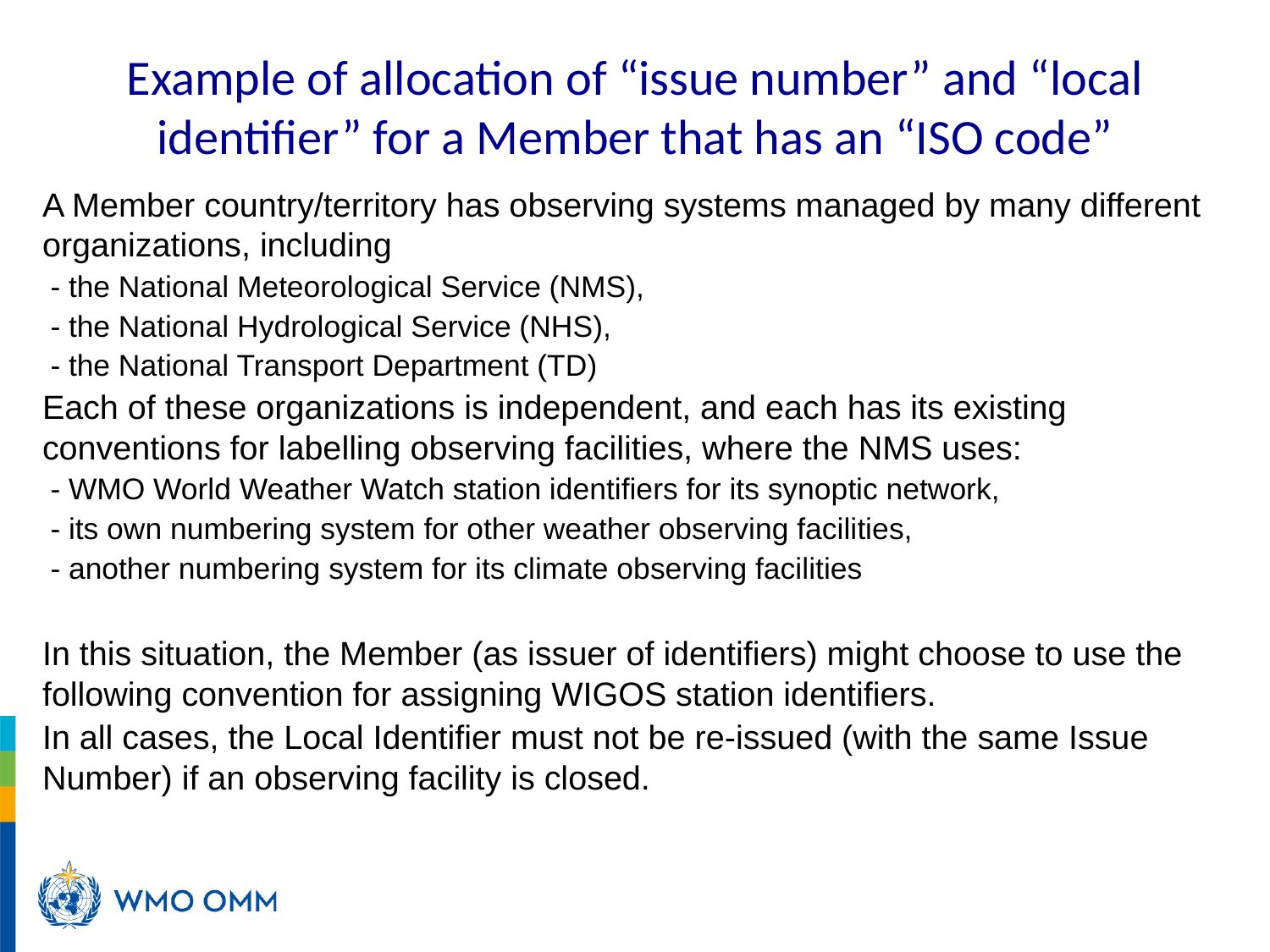

# Example of allocation of “issue number” and “local identifier” for a Member that has an “ISO code”
A Member country/territory has observing systems managed by many different organizations, including
 - the National Meteorological Service (NMS),
 - the National Hydrological Service (NHS),
 - the National Transport Department (TD)
Each of these organizations is independent, and each has its existing conventions for labelling observing facilities, where the NMS uses:
 - WMO World Weather Watch station identifiers for its synoptic network,
 - its own numbering system for other weather observing facilities,
 - another numbering system for its climate observing facilities

In this situation, the Member (as issuer of identifiers) might choose to use the following convention for assigning WIGOS station identifiers.
In all cases, the Local Identifier must not be re-issued (with the same Issue Number) if an observing facility is closed.